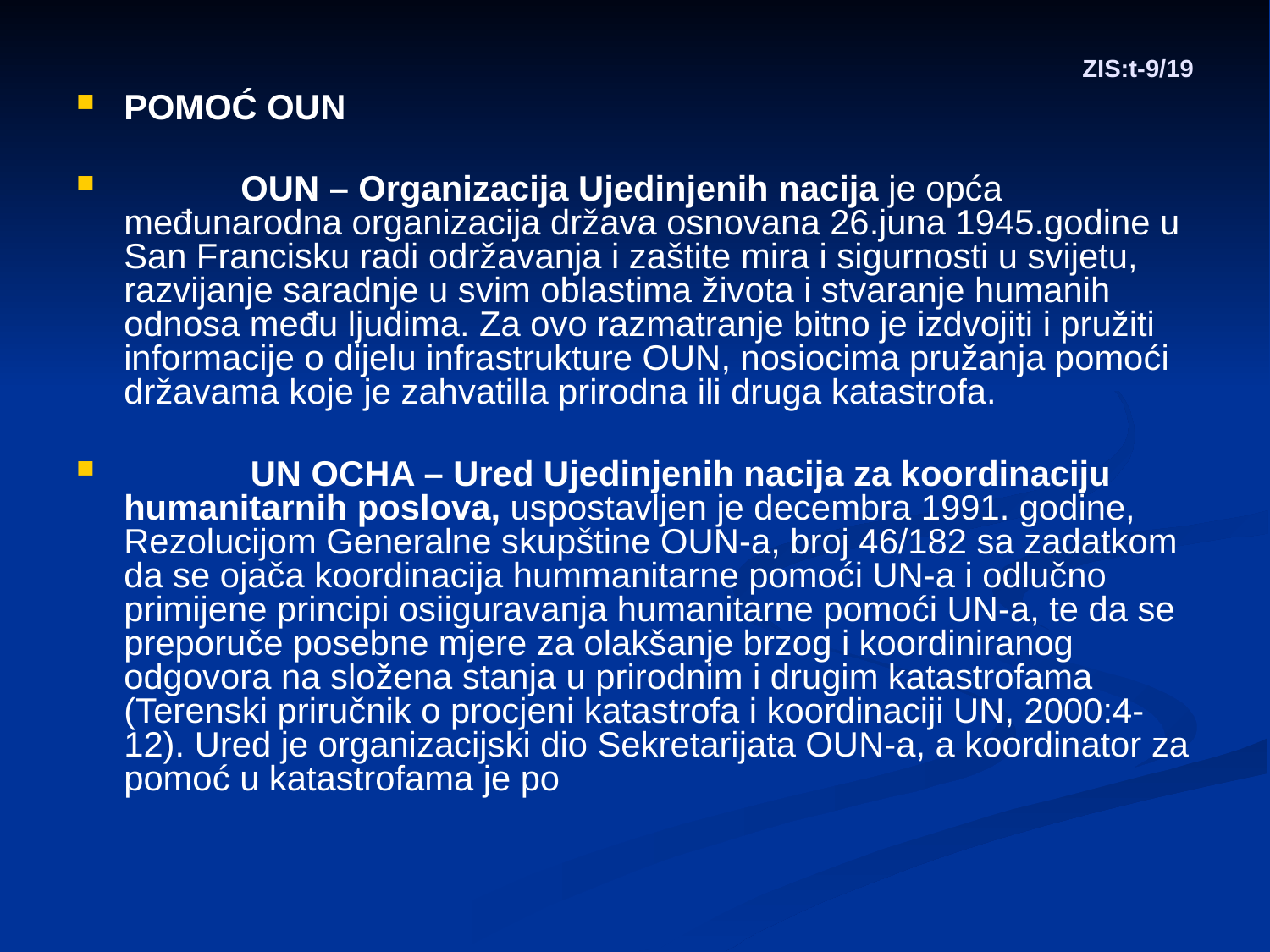

# ZIS:t-9/19
POMOĆ OUN

            OUN – Organizacija Ujedinjenih nacija je opća  međunarodna organizacija država osnovana 26.juna 1945.godine u San Francisku radi održavanja i zaštite mira i sigurnosti u svijetu, razvijanje saradnje u svim oblastima života i stvaranje humanih odnosa među ljudima. Za ovo razmatranje bitno je izdvojiti i pružiti informacije o dijelu infrastrukture OUN, nosiocima pružanja pomoći državama koje je zahvatilla prirodna ili druga katastrofa.

             UN OCHA – Ured Ujedinjenih nacija za koordinaciju humanitarnih poslova, uspostavljen je decembra 1991. godine,  Rezolucijom Generalne skupštine OUN-a, broj 46/182 sa zadatkom da se ojača koordinacija hummanitarne pomoći UN-a i odlučno primijene principi osiiguravanja humanitarne pomoći UN-a, te da se preporuče posebne mjere za olakšanje brzog i koordiniranog odgovora na složena stanja u prirodnim i drugim katastrofama (Terenski priručnik o procjeni katastrofa i koordinaciji UN, 2000:4-12). Ured je organizacijski dio Sekretarijata OUN-a, a koordinator za pomoć u katastrofama je po